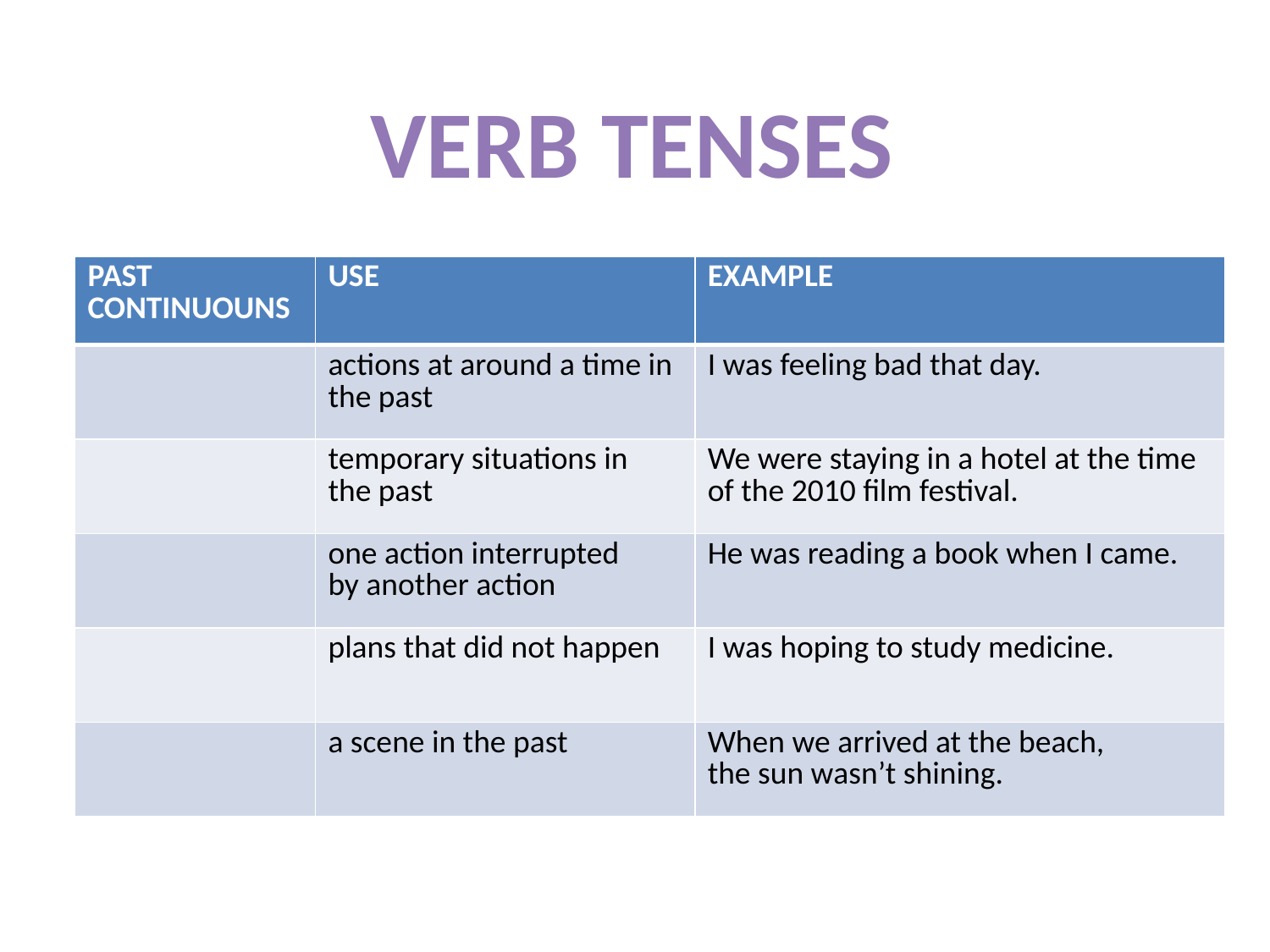

VERB TENSES
| PAST CONTINUOUNS | USE | EXAMPLE |
| --- | --- | --- |
|  | actions at around a time in the past | I was feeling bad that day. |
|  | temporary situations in the past | We were staying in a hotel at the time of the 2010 film festival. |
|  | one action interrupted by another action | He was reading a book when I came. |
|  | plans that did not happen | I was hoping to study medicine. |
|  | a scene in the past | When we arrived at the beach, the sun wasn’t shining. |